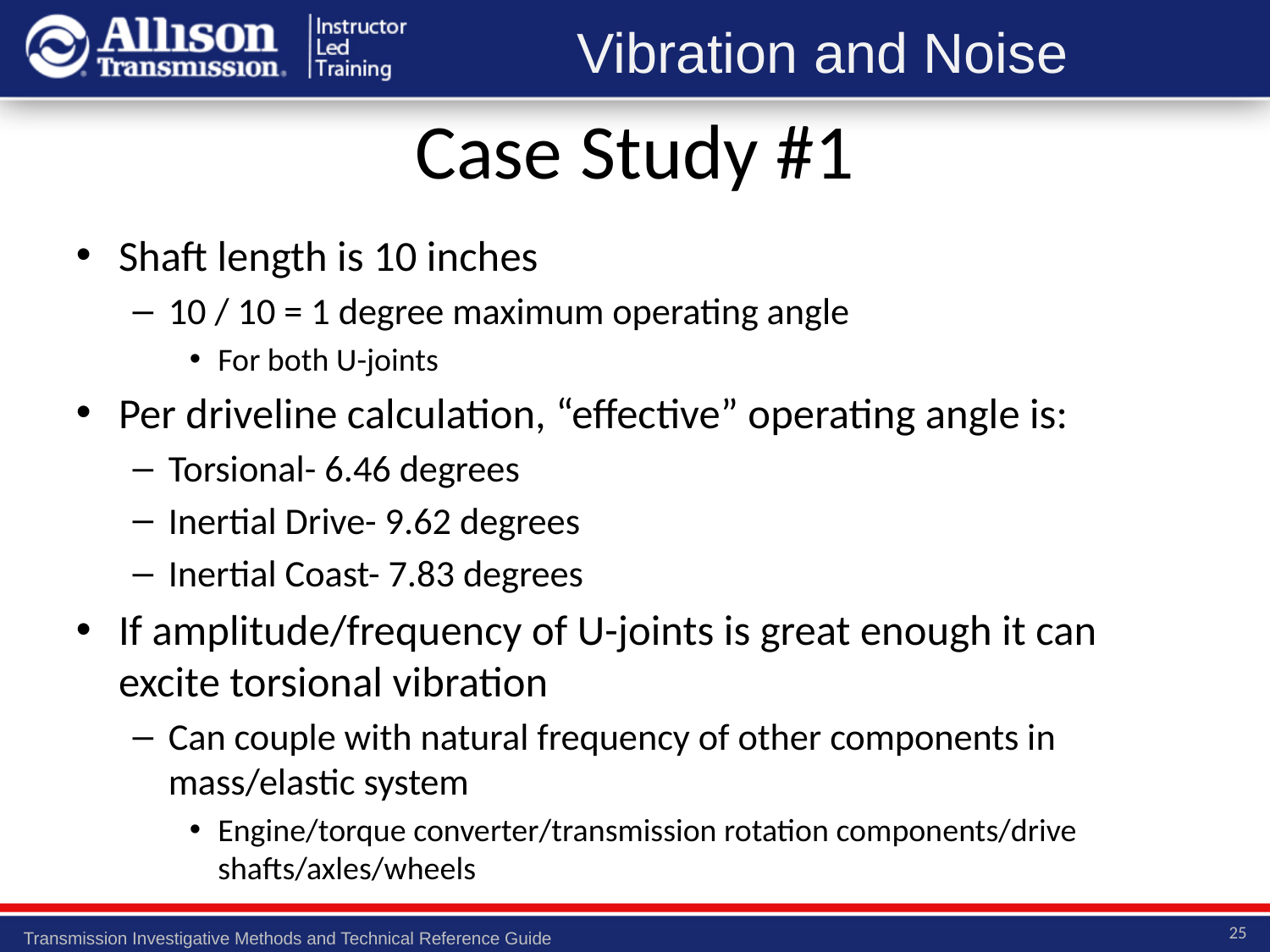

Case Study #1
Shaft length is 10 inches
10 / 10 = 1 degree maximum operating angle
For both U-joints
Per driveline calculation, “effective” operating angle is:
Torsional- 6.46 degrees
Inertial Drive- 9.62 degrees
Inertial Coast- 7.83 degrees
If amplitude/frequency of U-joints is great enough it can excite torsional vibration
Can couple with natural frequency of other components in mass/elastic system
Engine/torque converter/transmission rotation components/drive shafts/axles/wheels

25